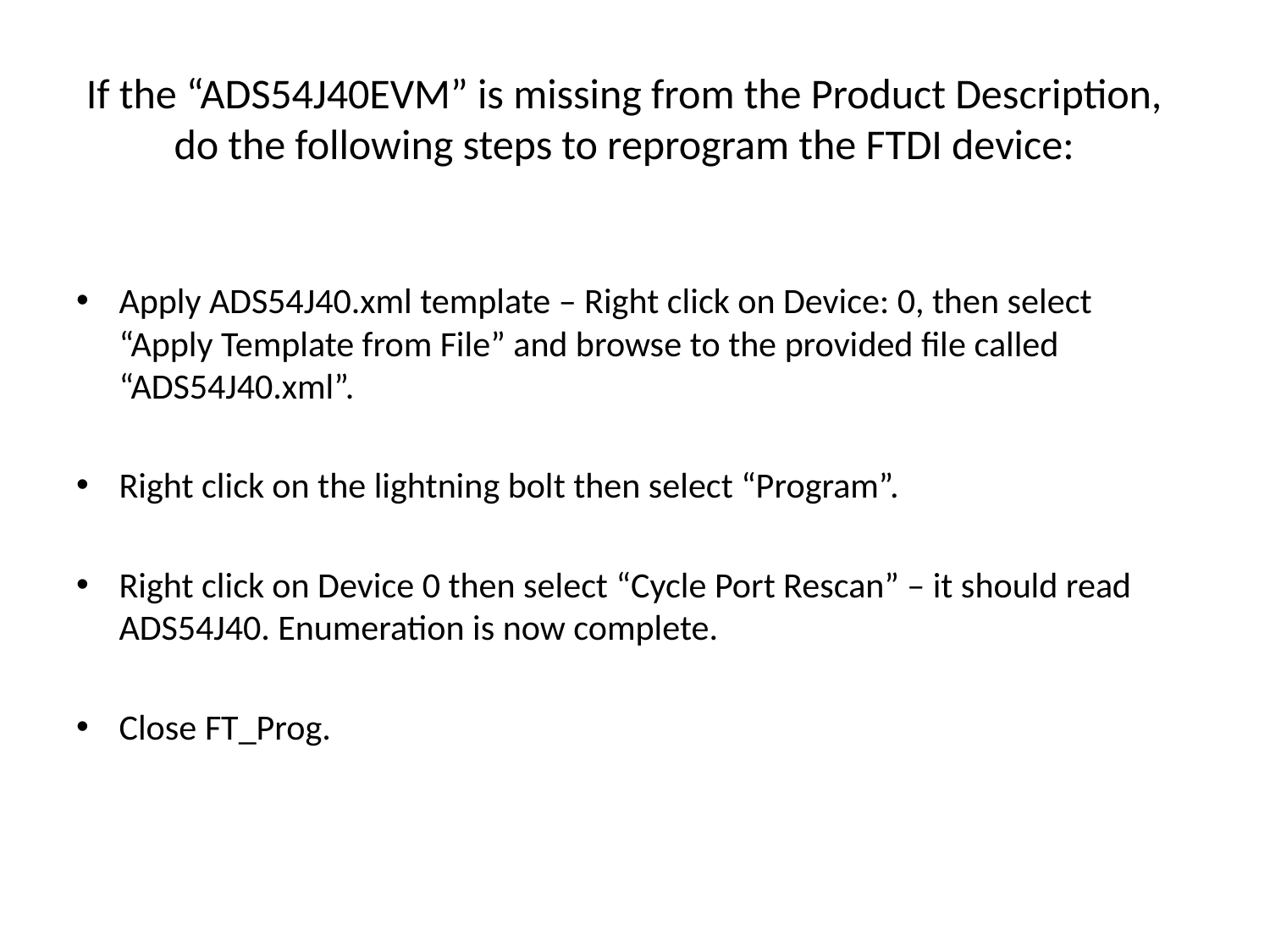

# If the “ADS54J40EVM” is missing from the Product Description, do the following steps to reprogram the FTDI device:

Apply ADS54J40.xml template – Right click on Device: 0, then select “Apply Template from File” and browse to the provided file called “ADS54J40.xml”.

Right click on the lightning bolt then select “Program”.

Right click on Device 0 then select “Cycle Port Rescan” – it should read ADS54J40. Enumeration is now complete.

Close FT_Prog.